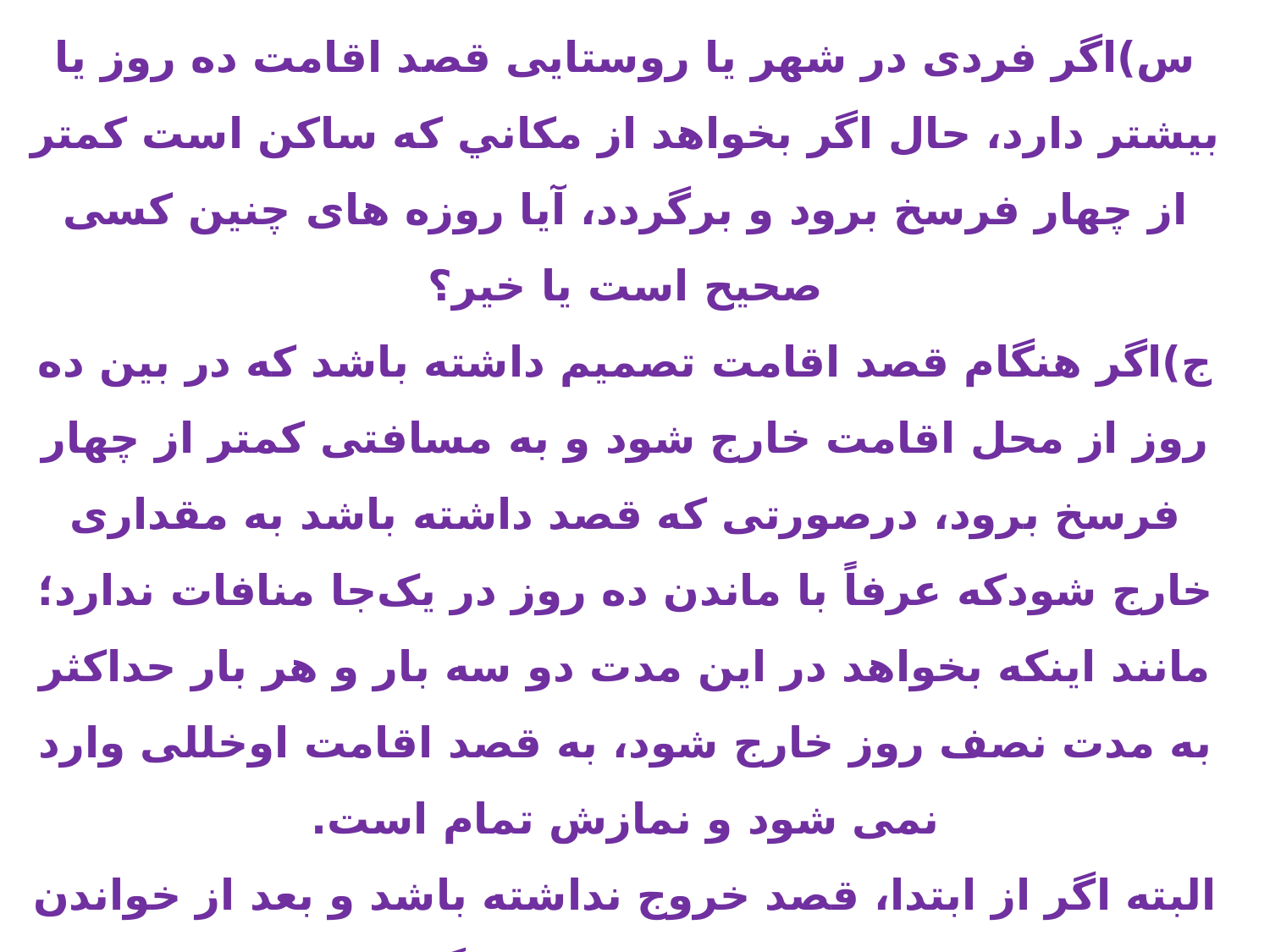

س)اگر فردی در شهر یا روستایی ﻗﺼﺪ اقامت ده روز یا بیشتر دارد، حال اگر بخواهد از ﻣﻜﺎﻧﻲ ﻛﻪ ساکن است ﻛﻤﺘﺮ از چهار فرسخ برود و برگردد، آیا روزه های چنین کسی ﺻﺤﻴﺢ ﺍﺳﺖ ﻳﺎ خیر؟
ج)اگر هنگام قصد اقامت تصمیم داشته باشد که در بین ده روز از محل اقامت خارج شود و به مسافتی کمتر از چهار فرسخ برود، درصورتی که قصد داشته باشد به مقداری خارج شودکه عرفاً با ماندن ده روز در یک‌جا منافات ندارد؛ مانند اینکه بخواهد در این مدت دو سه بار و هر بار حداکثر به مدت نصف روز خارج شود، به قصد اقامت اوخللی وارد نمی شود و نمازش تمام است.
البته اگر از ابتدا، قصد خروج نداشته باشد و بعد از خواندن حداقل یک نماز چهار رکعتی تصمیم بگیرد که کمتر از چهار فرسخ برود و برگردد، خارج شدن از آنجا در یک یا چند روز، به قصد اقامت ضرر نمی‌ رساند، هر چند بیشتر از مدت یاد شده خارج شود.
شماره استفتاء: 780130رساله نماز و روزه، م 560/ اجوبه : م/ 674 و 657 و 665